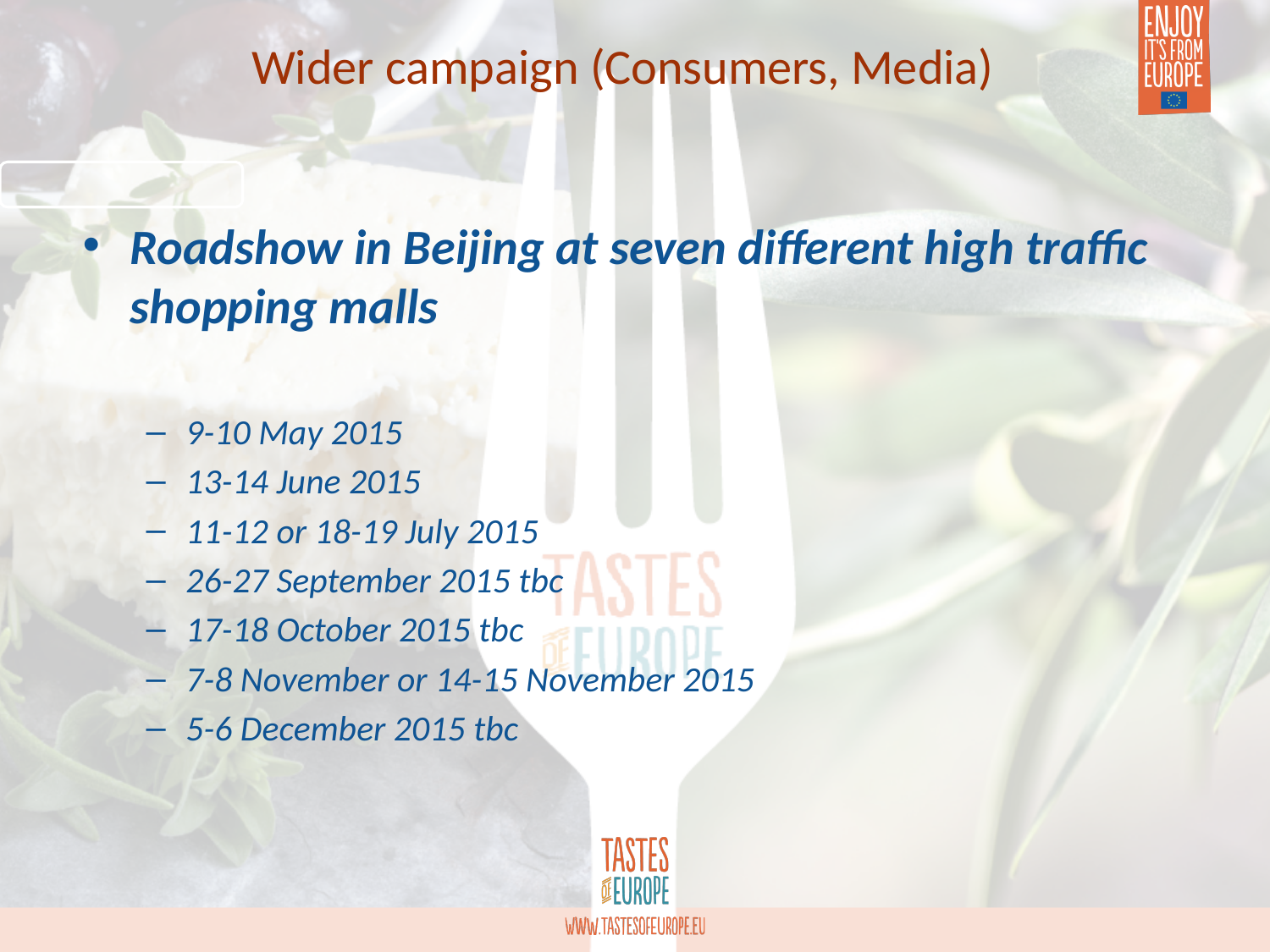

Wider campaign (Consumers, Media)

Roadshow in Beijing at seven different high traffic shopping malls

9-10 May 2015
13-14 June 2015
11-12 or 18-19 July 2015
26-27 September 2015 tbc
17-18 October 2015 tbc
7-8 November or 14-15 November 2015
5-6 December 2015 tbc